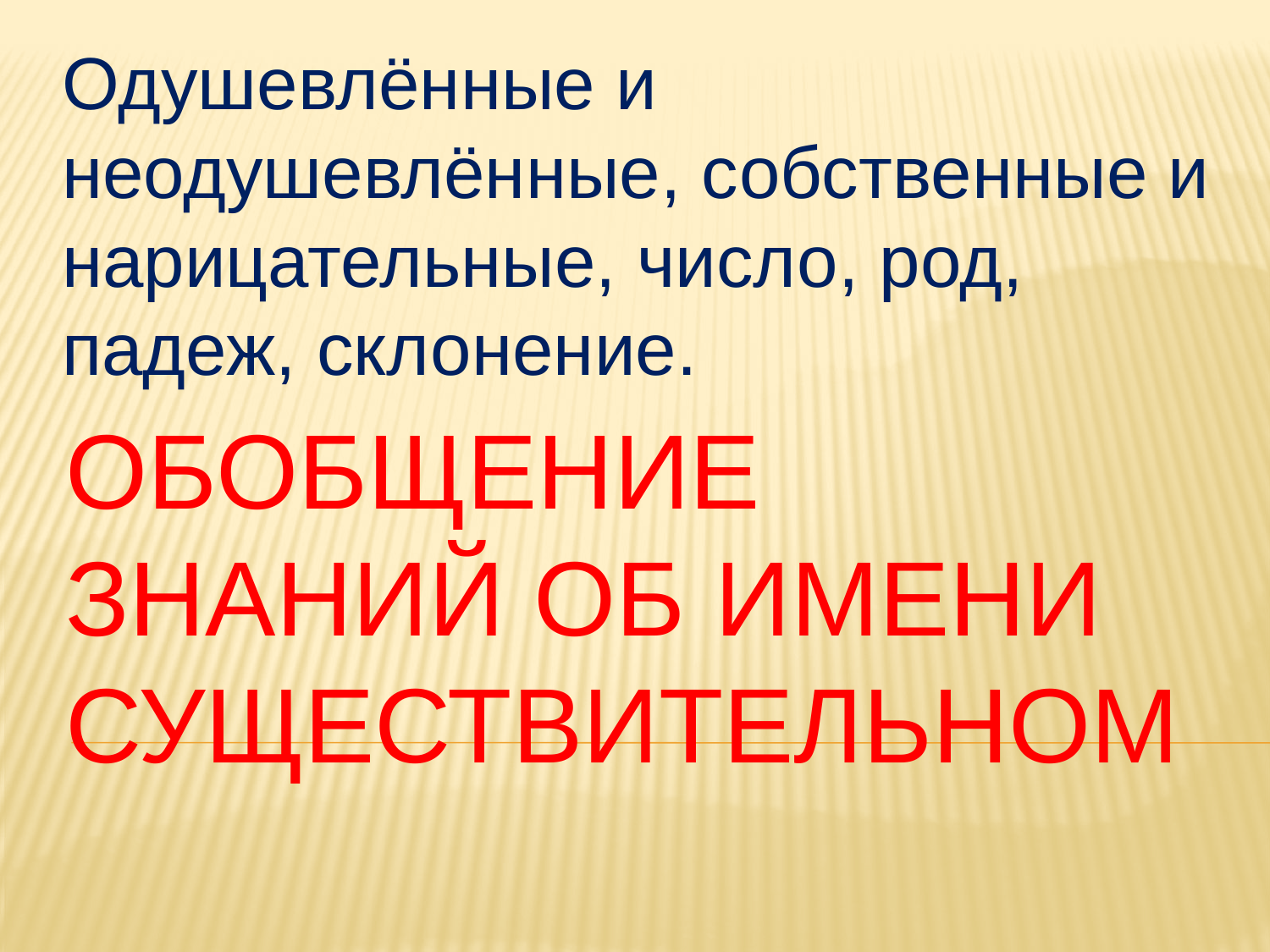

Одушевлённые и неодушевлённые, собственные и нарицательные, число, род, падеж, склонение.
# ОБОБЩЕНИЕ ЗНАНИЙ ОБ ИМЕНИ СУЩЕСТВИТЕЛЬНОМ